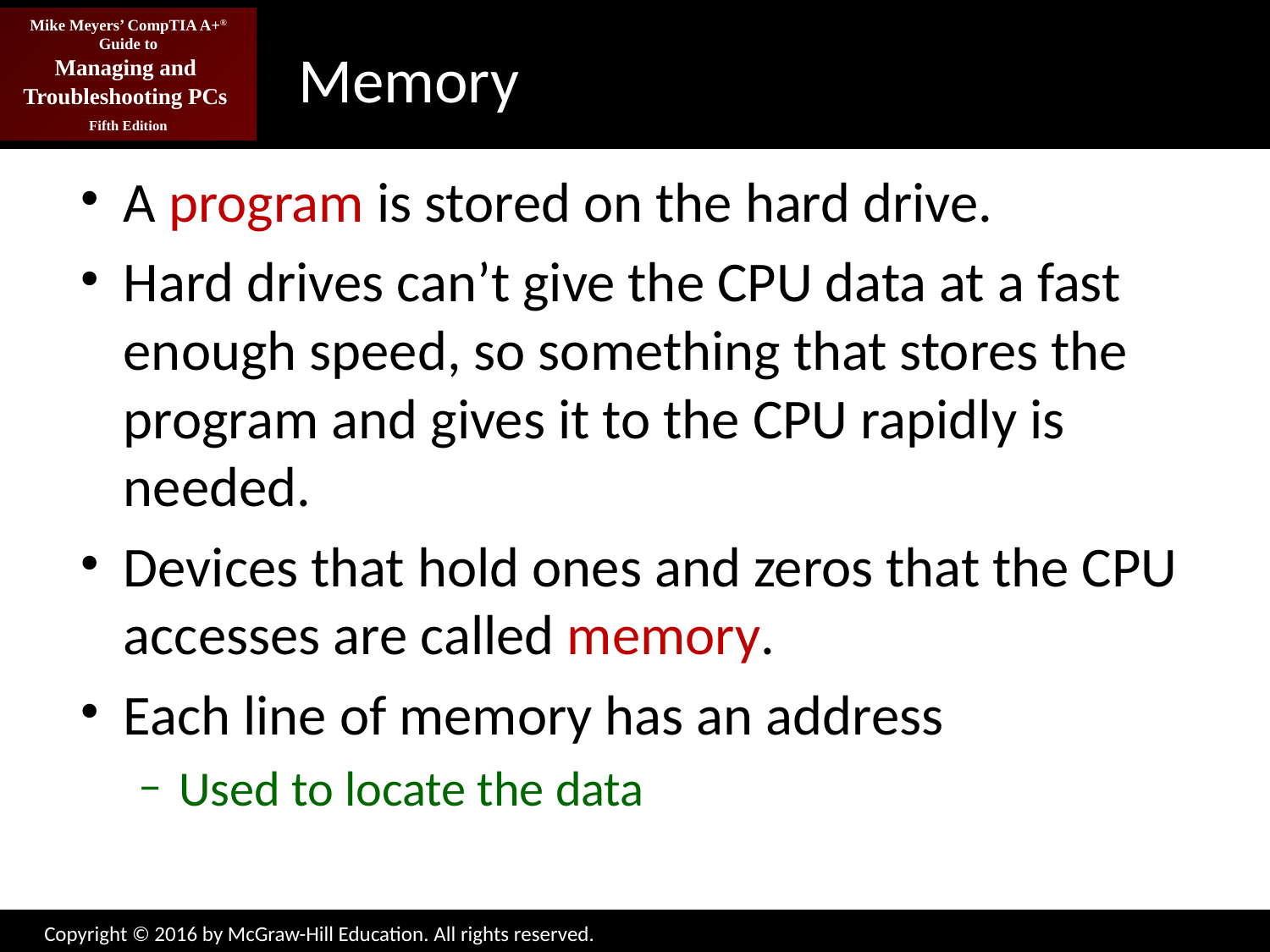

# Memory
A program is stored on the hard drive.
Hard drives can’t give the CPU data at a fast enough speed, so something that stores the program and gives it to the CPU rapidly is needed.
Devices that hold ones and zeros that the CPU accesses are called memory.
Each line of memory has an address
Used to locate the data